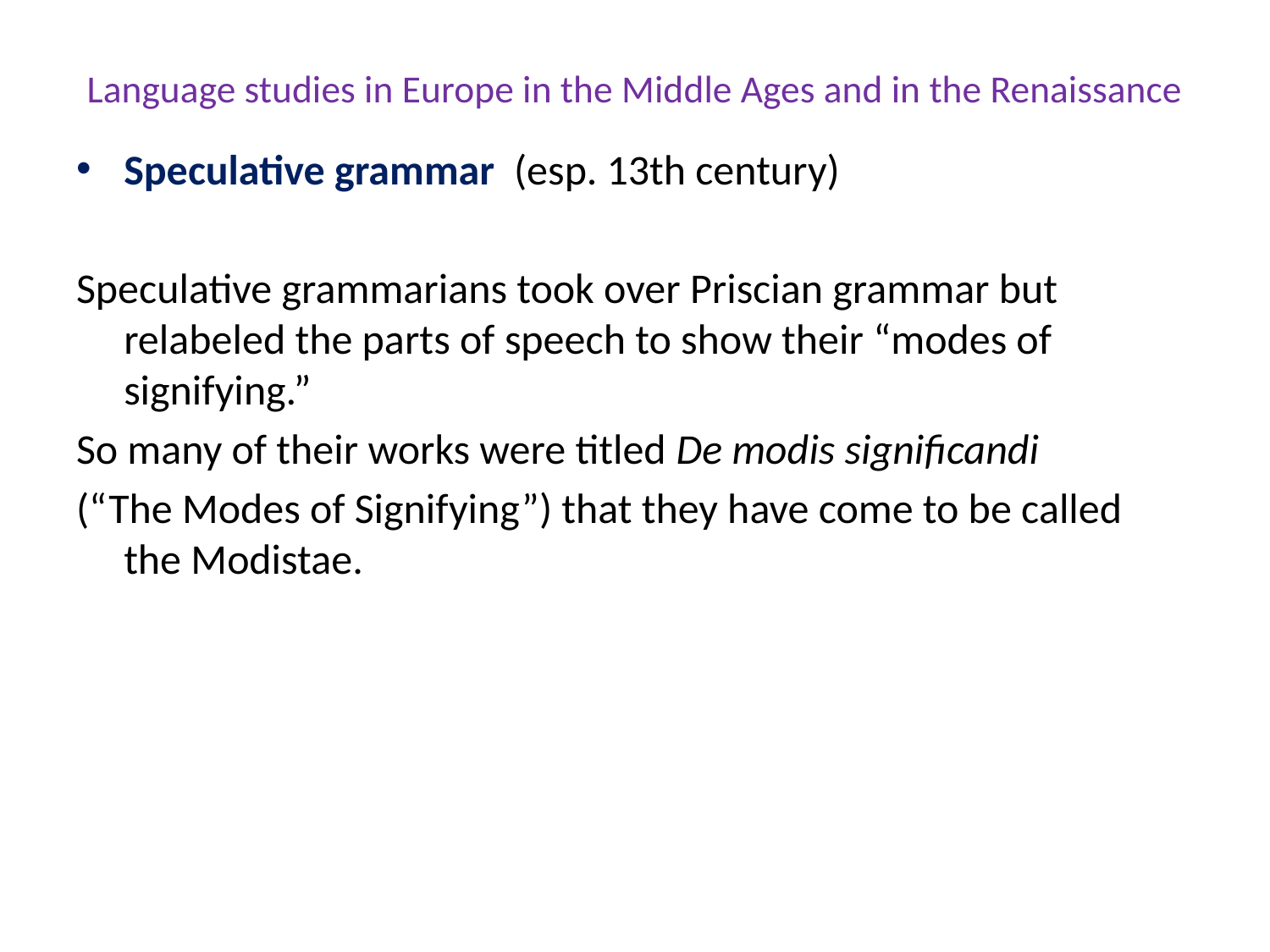

# Language studies in Europe in the Middle Ages and in the Renaissance
Speculative grammar  (esp. 13th century)

Speculative grammarians took over Priscian grammar but relabeled the parts of speech to show their “modes of signifying.”
So many of their works were titled De modis significandi
(“The Modes of Signifying”) that they have come to be called the Modistae.